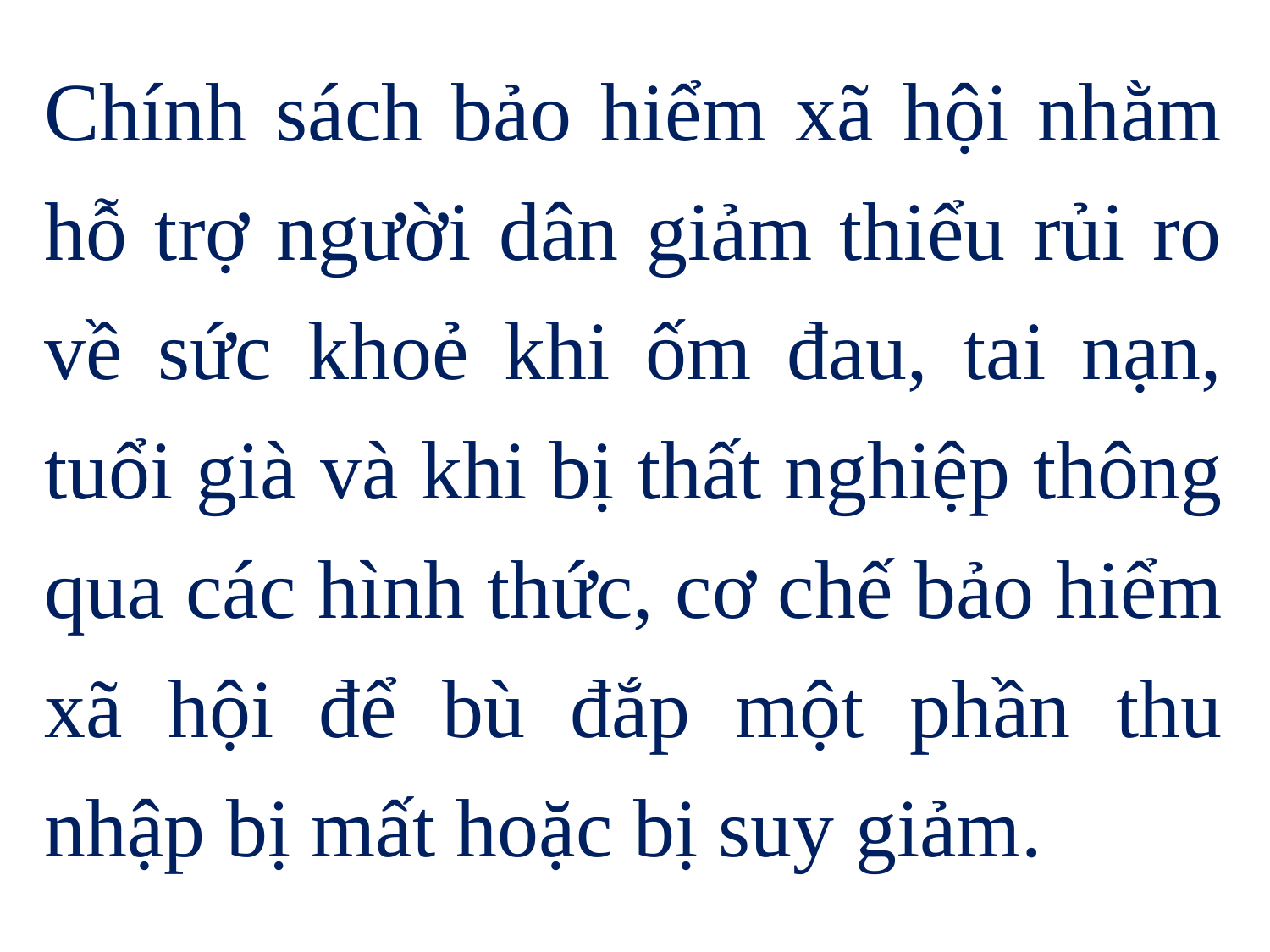

Chính sách bảo hiểm xã hội nhằm hỗ trợ người dân giảm thiểu rủi ro về sức khoẻ khi ốm đau, tai nạn, tuổi già và khi bị thất nghiệp thông qua các hình thức, cơ chế bảo hiểm xã hội để bù đắp một phần thu nhập bị mất hoặc bị suy giảm.